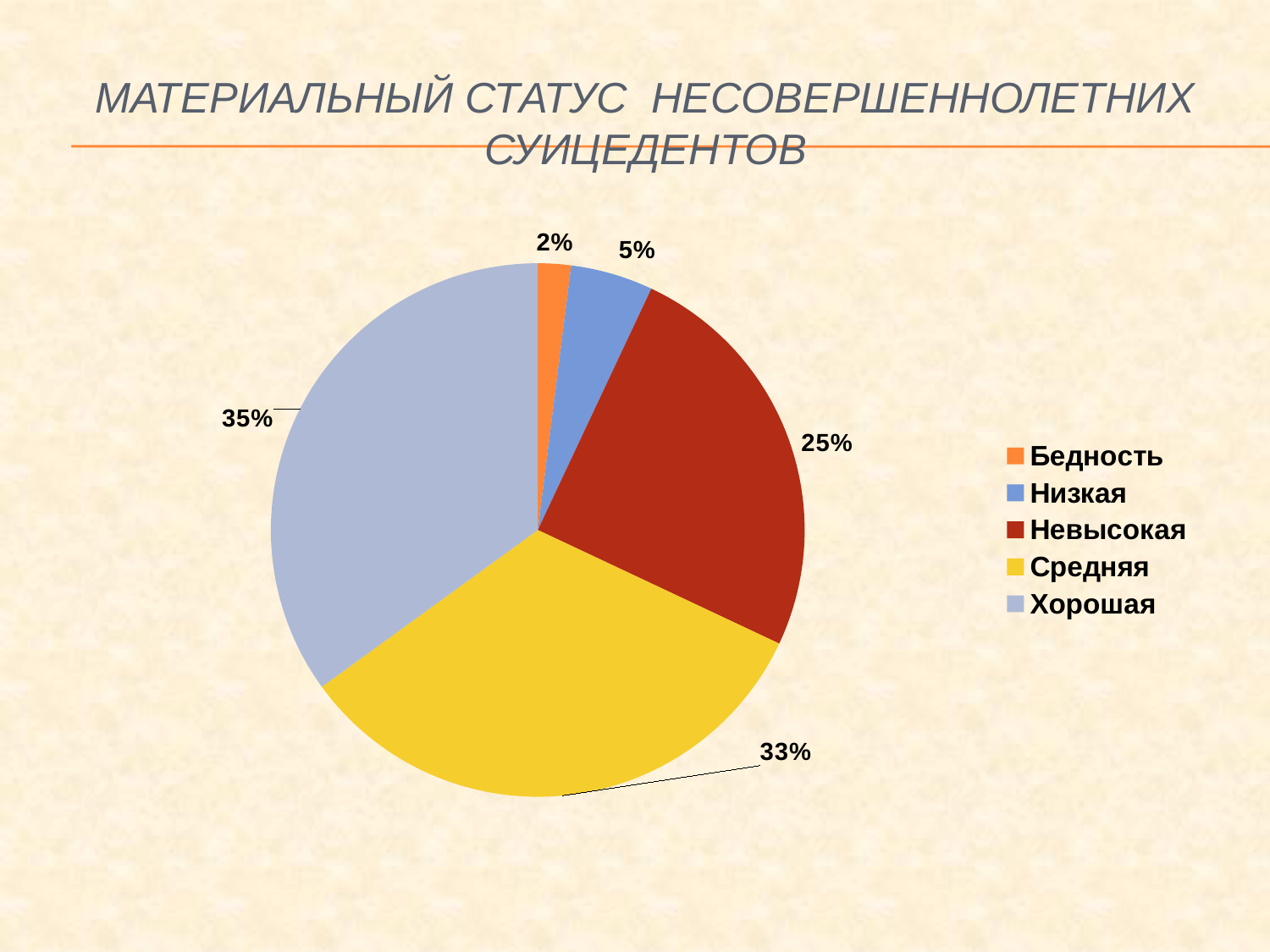

# Материальный статус  несовершеннолетних суицедентов

### Chart

| Category |  |
|---|---|
| Бедность | 0.02000000000000001 |
| Низкая | 0.05 |
| Невысокая | 0.25 |
| Средняя | 0.3300000000000011 |
| Хорошая | 0.3500000000000003 |